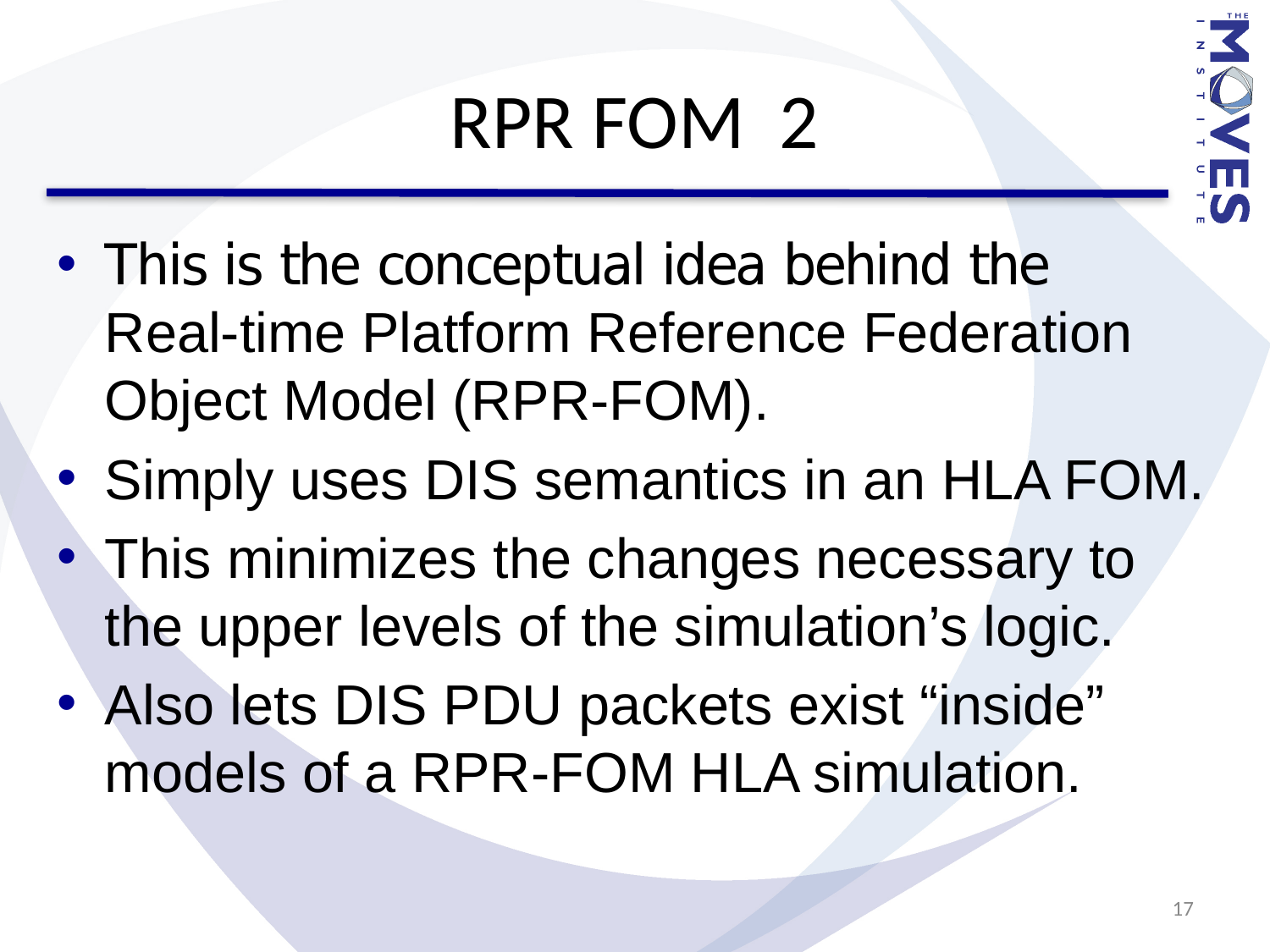

# RPR FOM  2
This is the conceptual idea behind the  Real-time Platform Reference Federation Object Model (RPR-FOM).
Simply uses DIS semantics in an HLA FOM.
This minimizes the changes necessary to the upper levels of the simulation’s logic.
Also lets DIS PDU packets exist “inside” models of a RPR-FOM HLA simulation.
17